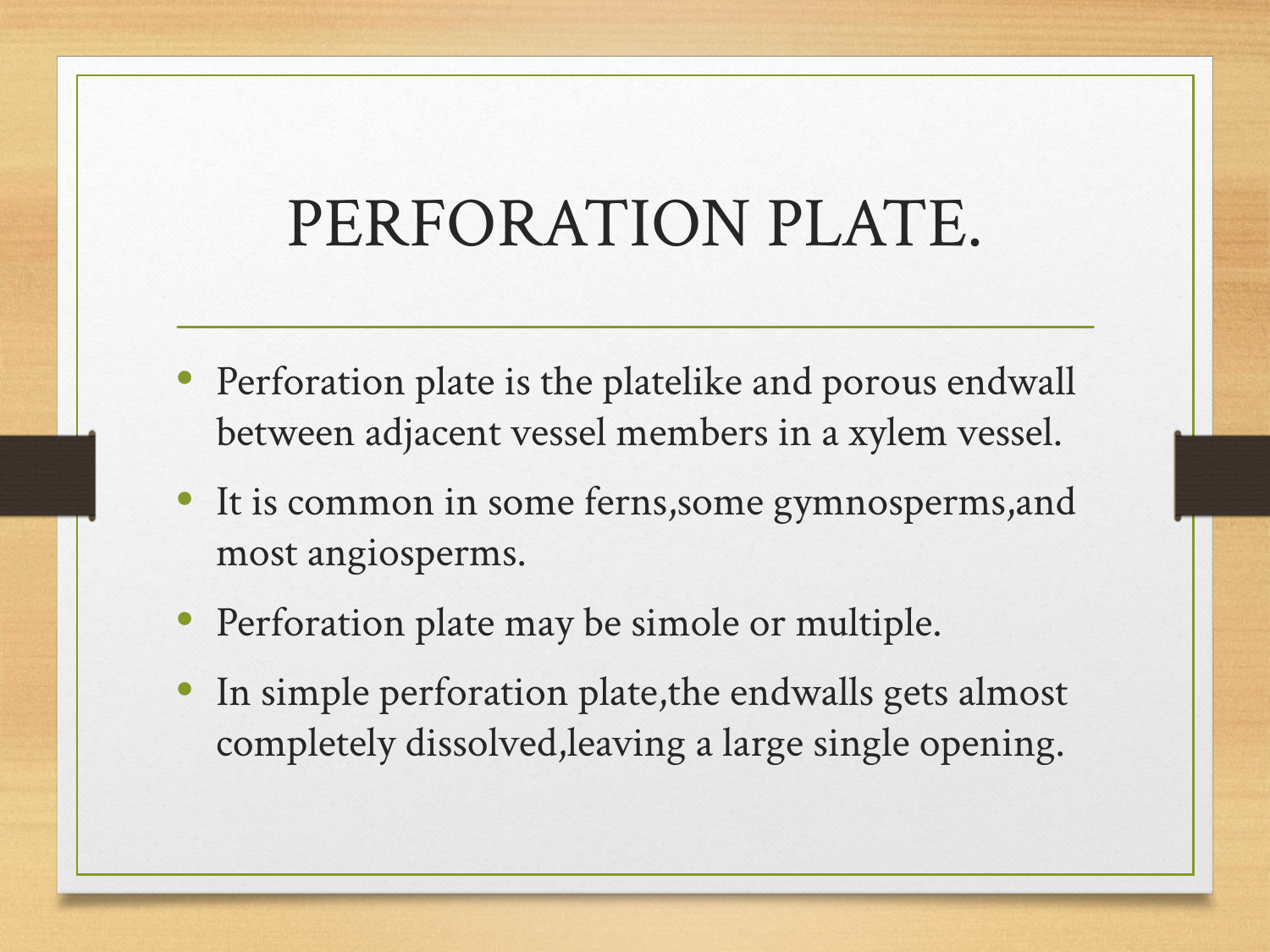

# PERFORATION PLATE.
Perforation plate is the platelike and porous endwall between adjacent vessel members in a xylem vessel.
It is common in some ferns,some gymnosperms,and most angiosperms.
Perforation plate may be simole or multiple.
In simple perforation plate,the endwalls gets almost completely dissolved,leaving a large single opening.